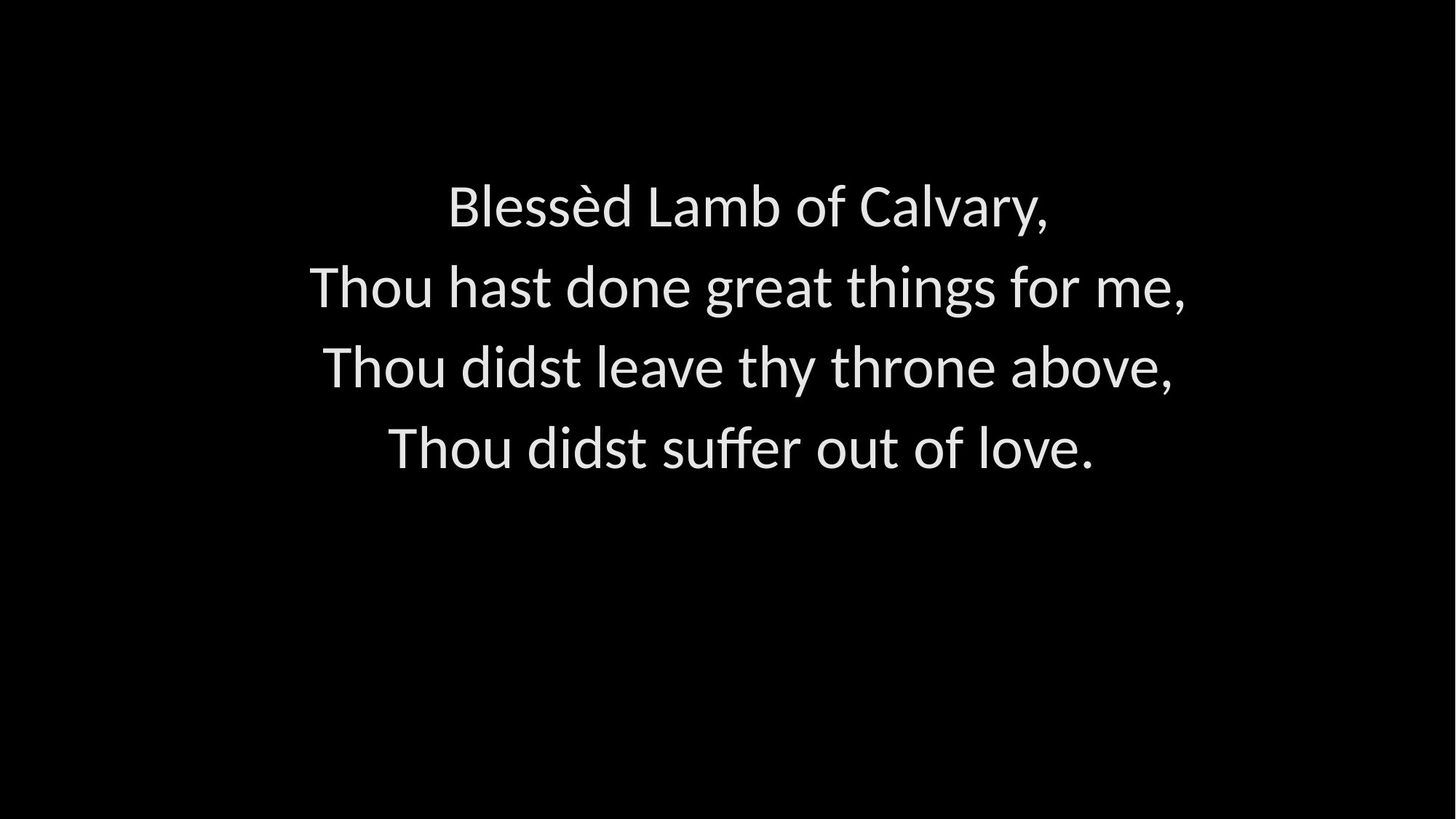

Blessèd Lamb of Calvary,
Thou hast done great things for me,
Thou didst leave thy throne above,
Thou didst suffer out of love.